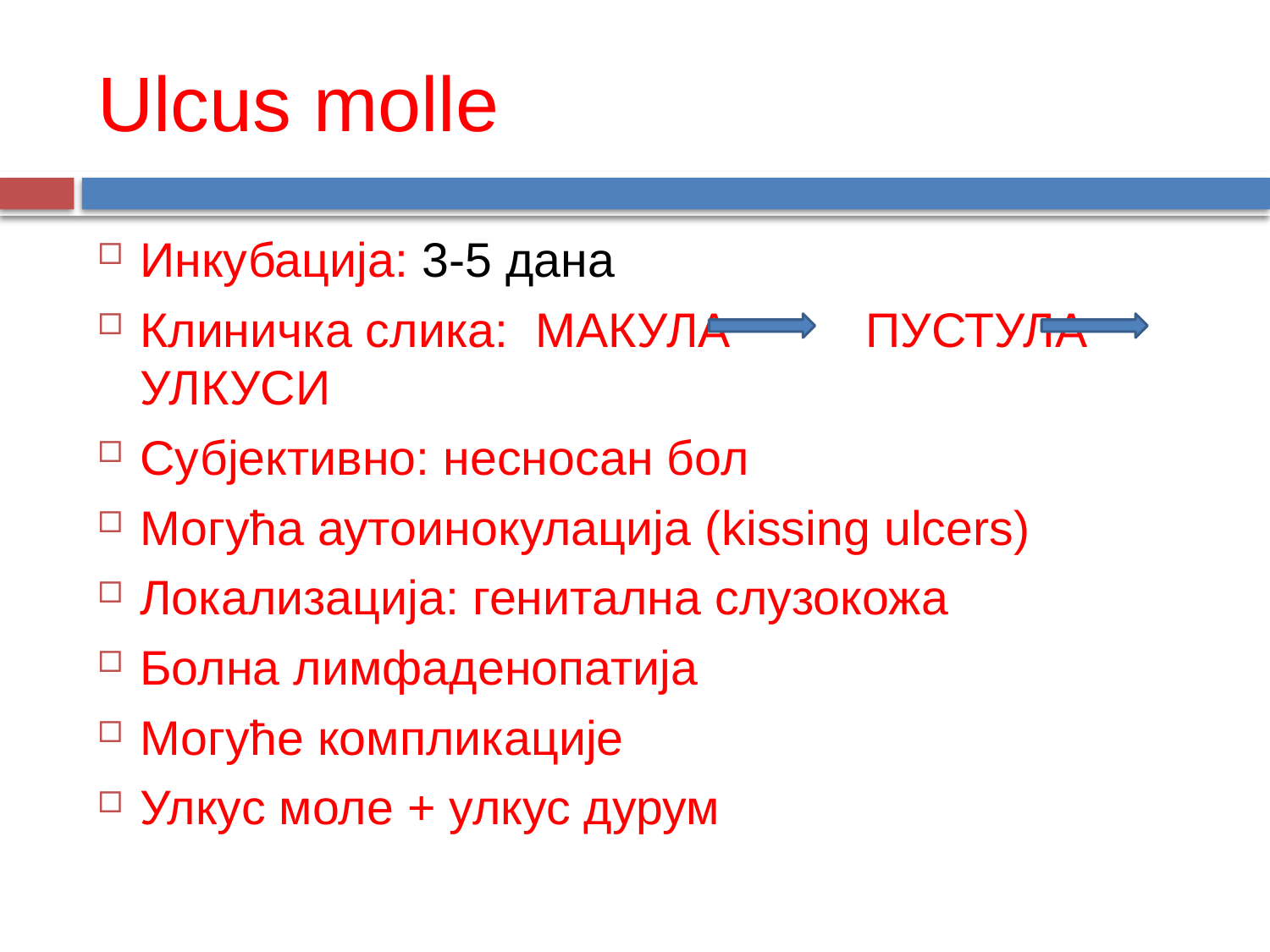

# Ulcus molle
Инкубација: 3-5 дана
Клиничка слика:  МАКУЛА          ПУСТУЛА        УЛКУСИ
Субјективно: несносан бол
Могућа аутоинокулација (kissing ulcers)
Локализација: генитална слузокожа
Болна лимфаденопатија
Могуће компликације
Улкус моле + улкус дурум